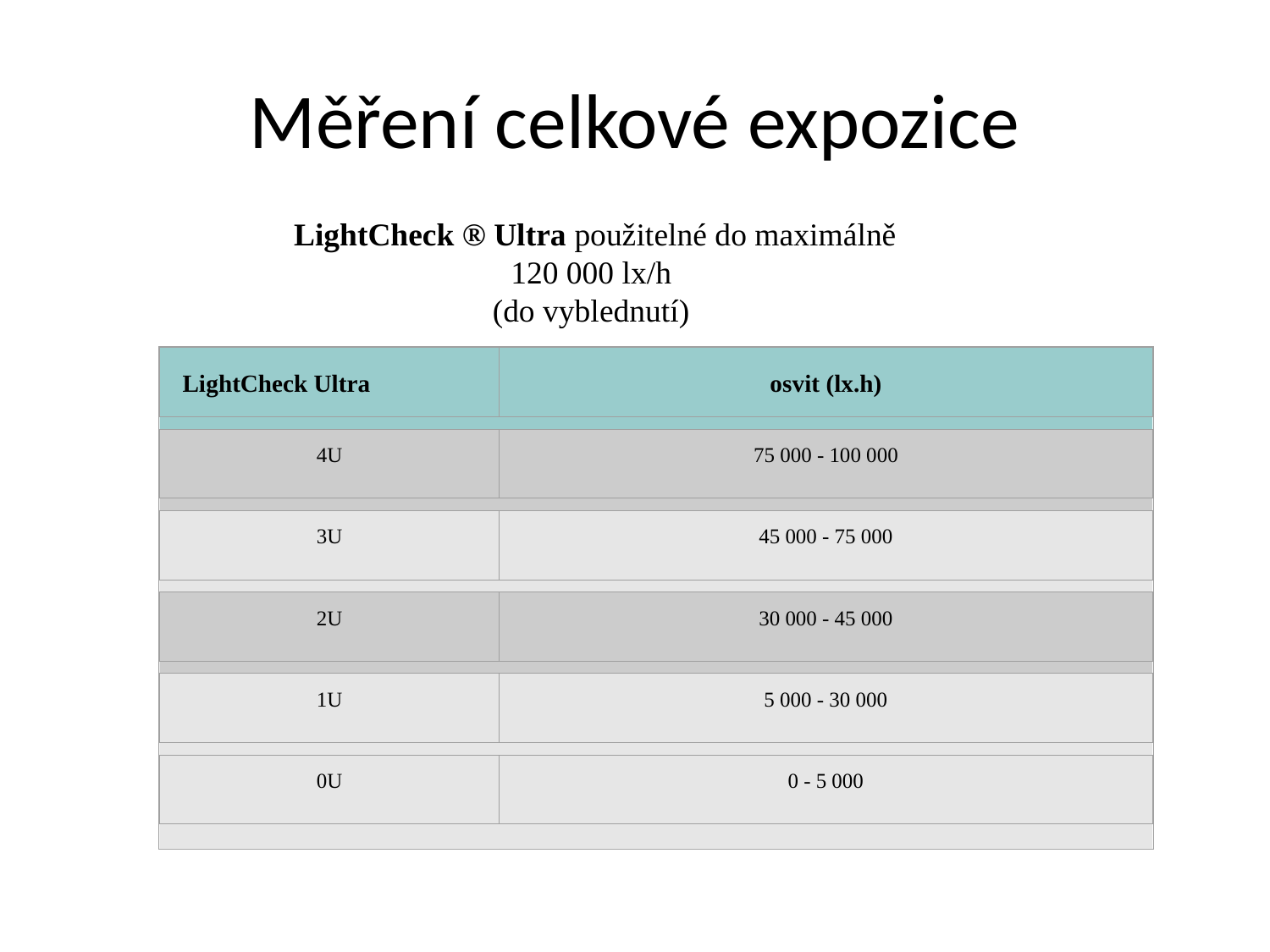

# Měření celkové expozice
LightCheck ® Ultra použitelné do maximálně 120 000 lx/h
(do vyblednutí)

LightCheck Ultra

osvit (lx.h)

4U

75 000 - 100 000

3U

45 000 - 75 000

2U

30 000 - 45 000

1U

5 000 - 30 000

0U

0 - 5 000